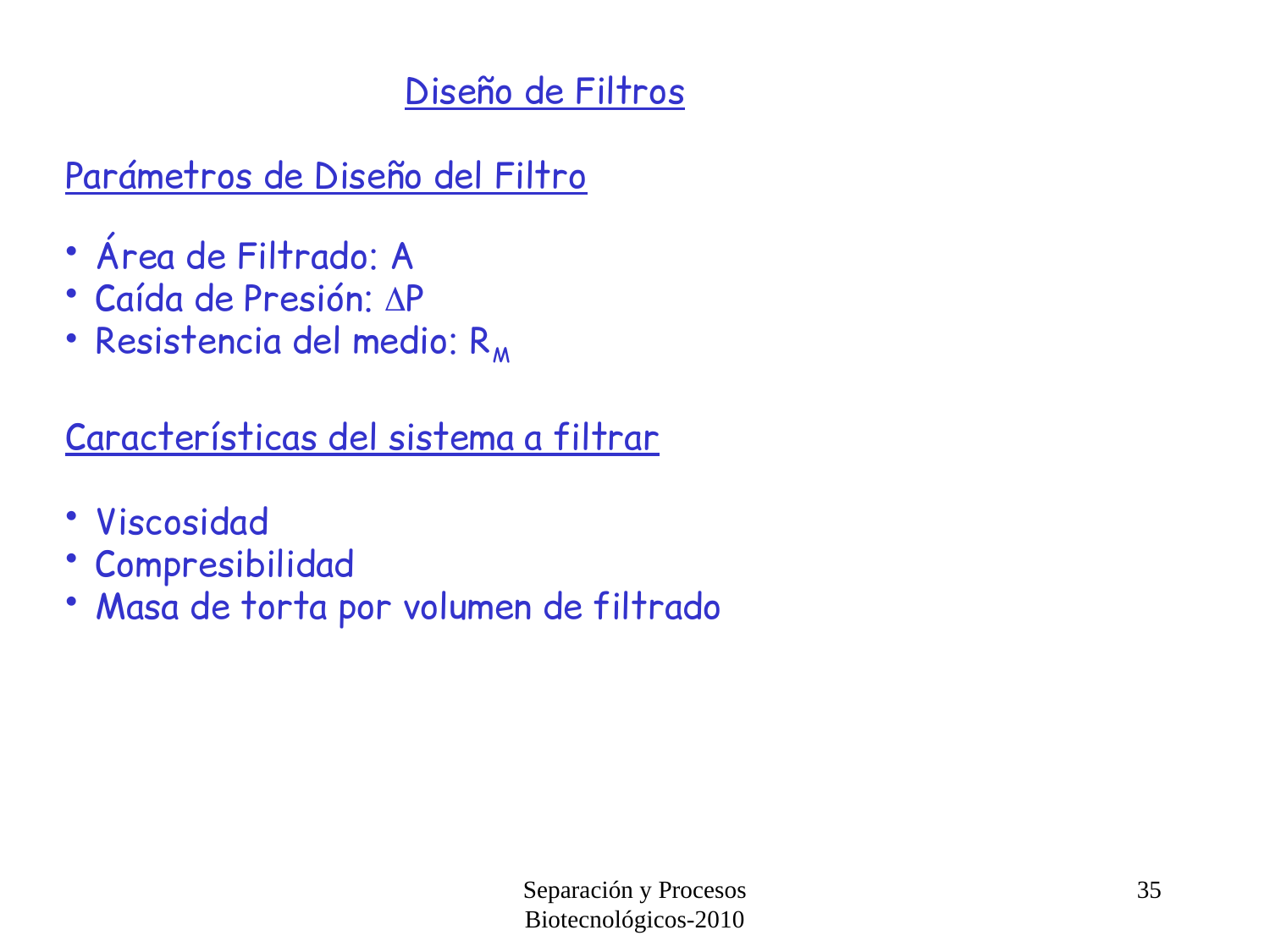

Diseño de Filtros

Parámetros de Diseño del Filtro

Área de Filtrado: A
Caída de Presión: ΔP
Resistencia del medio: RM

Características del sistema a filtrar

Viscosidad
Compresibilidad
Masa de torta por volumen de filtrado

Separación y Procesos Biotecnológicos-2010
35